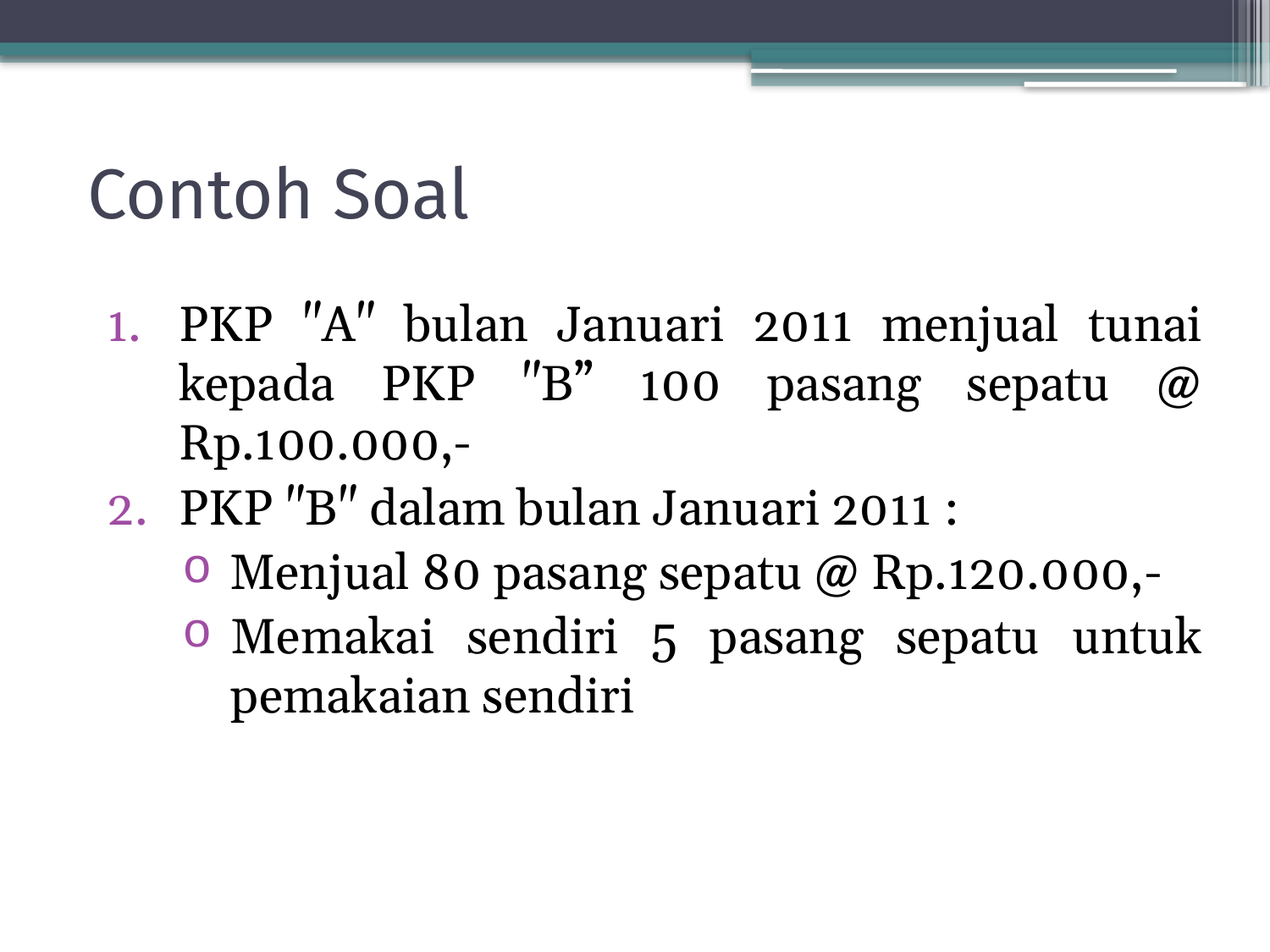

# Contoh Soal
PKP "A" bulan Januari 2011 menjual tunai kepada PKP "B” 100 pasang sepatu @ Rp.100.000,-
PKP "B" dalam bulan Januari 2011 :
 Menjual 80 pasang sepatu @ Rp.120.000,-
Memakai sendiri 5 pasang sepatu untuk pemakaian sendiri